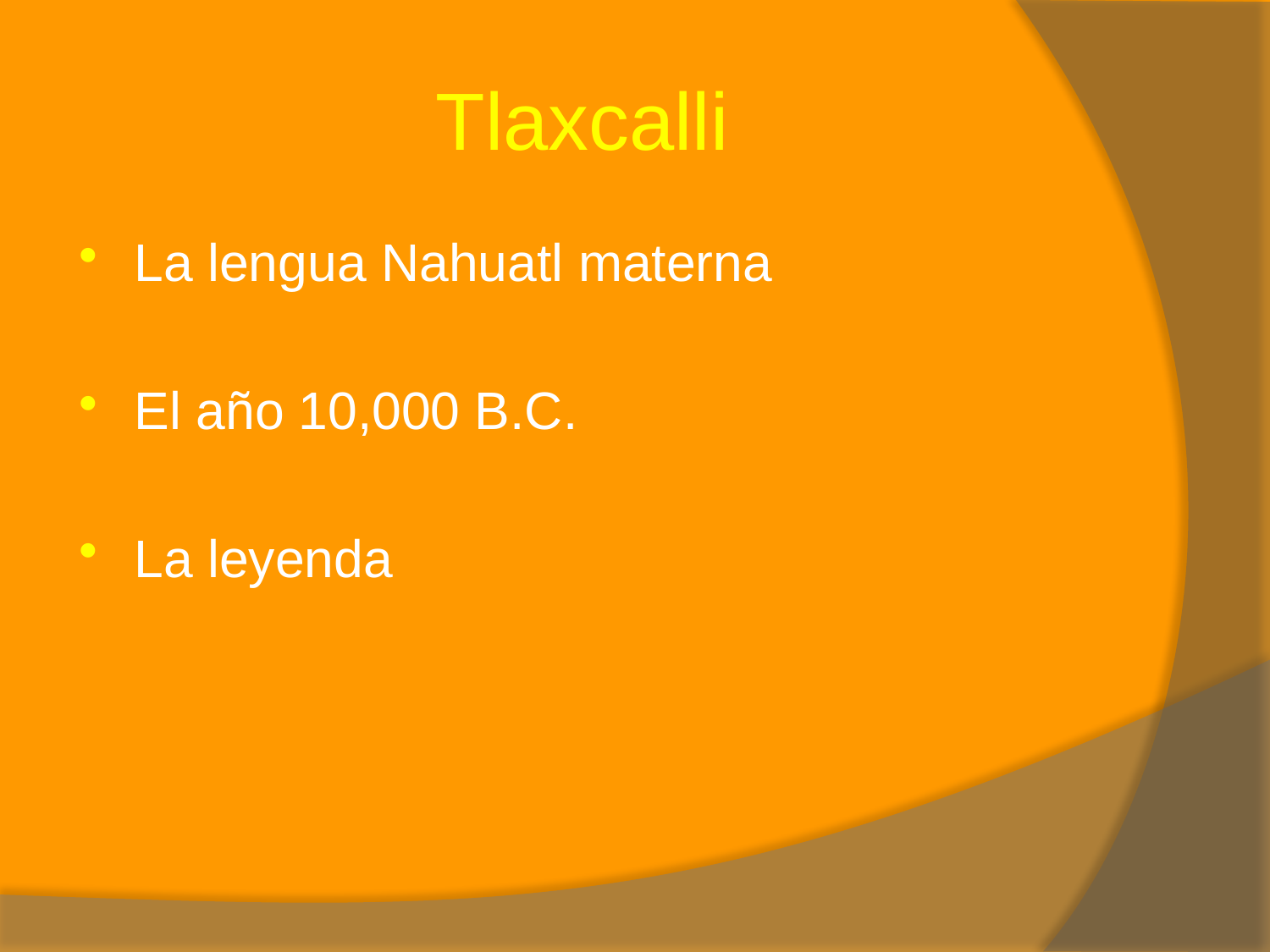

# Tlaxcalli
La lengua Nahuatl materna

El año 10,000 B.C.

La leyenda